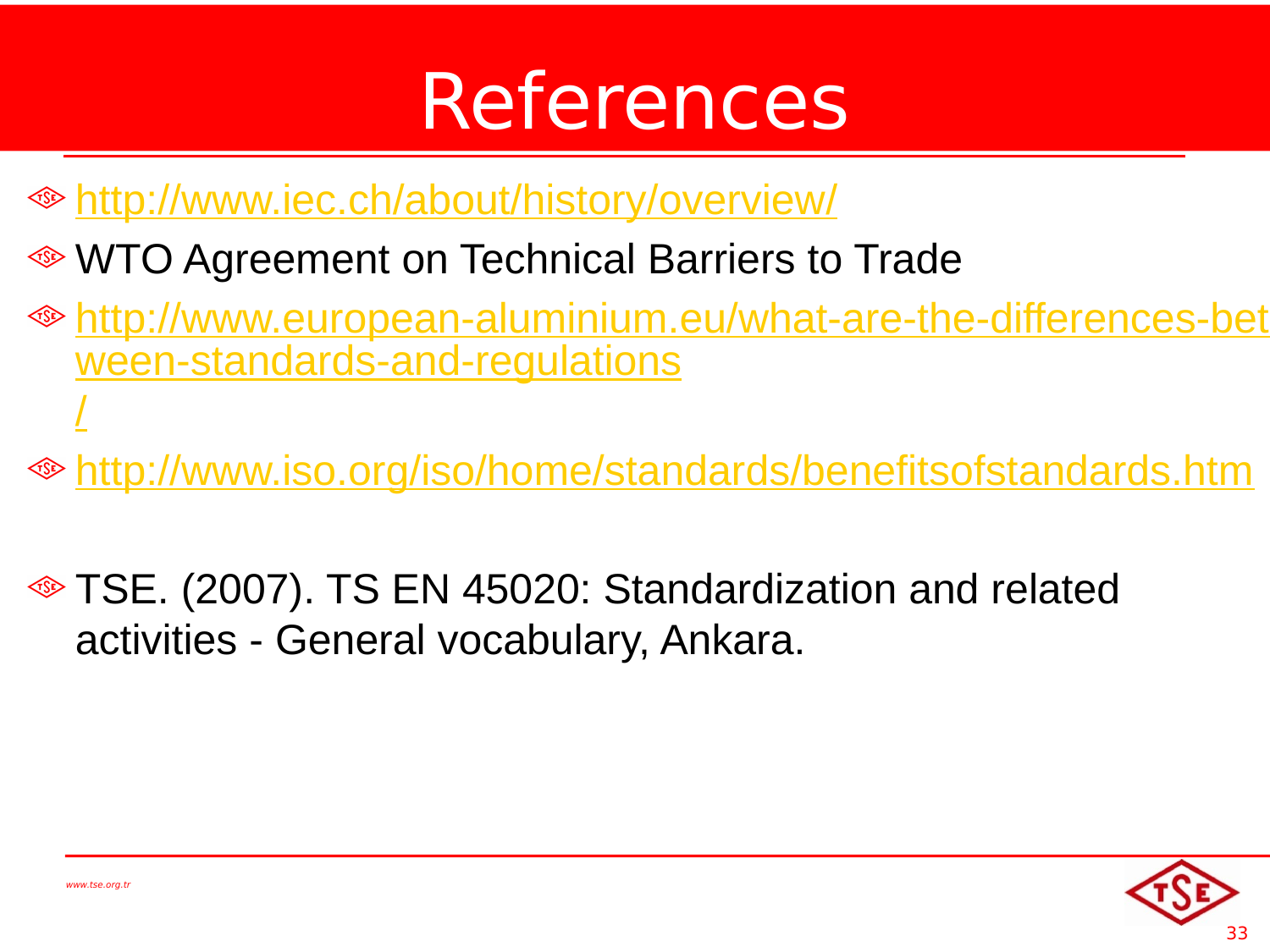

# References
http://www.iec.ch/about/history/overview/
WTO Agreement on Technical Barriers to Trade
http://www.european-aluminium.eu/what-are-the-differences-between-standards-and-regulations/
http://www.iso.org/iso/home/standards/benefitsofstandards.htm

TSE. (2007). TS EN 45020: Standardization and related activities - General vocabulary, Ankara.

www.tse.org.tr
33